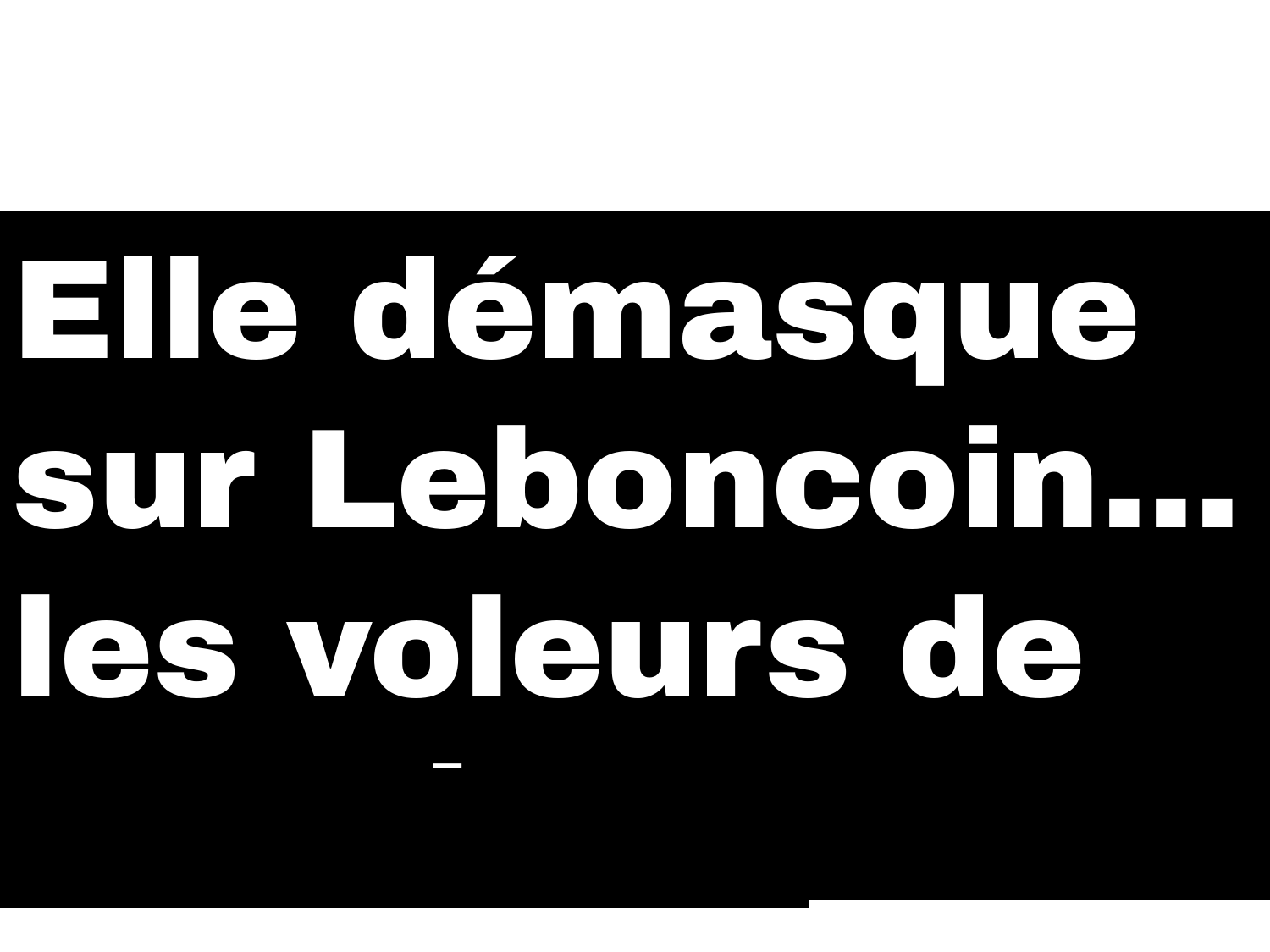

Elle démasque sur Leboncoin... les voleurs de son chat !